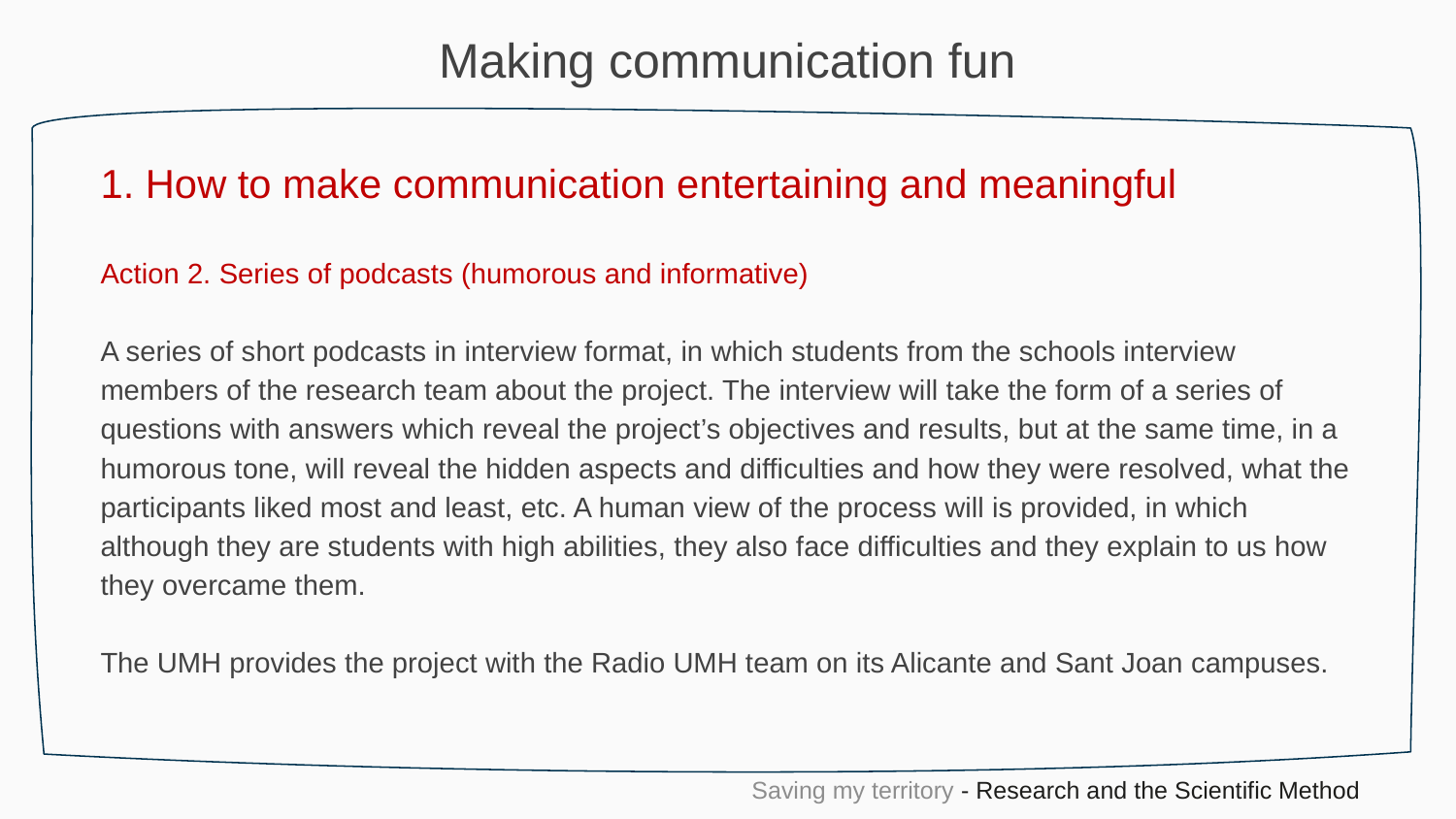

Making communication fun

1. How to make communication entertaining and meaningful
Action 2. Series of podcasts (humorous and informative)
A series of short podcasts in interview format, in which students from the schools interview members of the research team about the project. The interview will take the form of a series of questions with answers which reveal the project’s objectives and results, but at the same time, in a humorous tone, will reveal the hidden aspects and difficulties and how they were resolved, what the participants liked most and least, etc. A human view of the process will is provided, in which although they are students with high abilities, they also face difficulties and they explain to us how they overcame them.

The UMH provides the project with the Radio UMH team on its Alicante and Sant Joan campuses.

Saving my territory - Research and the Scientific Method